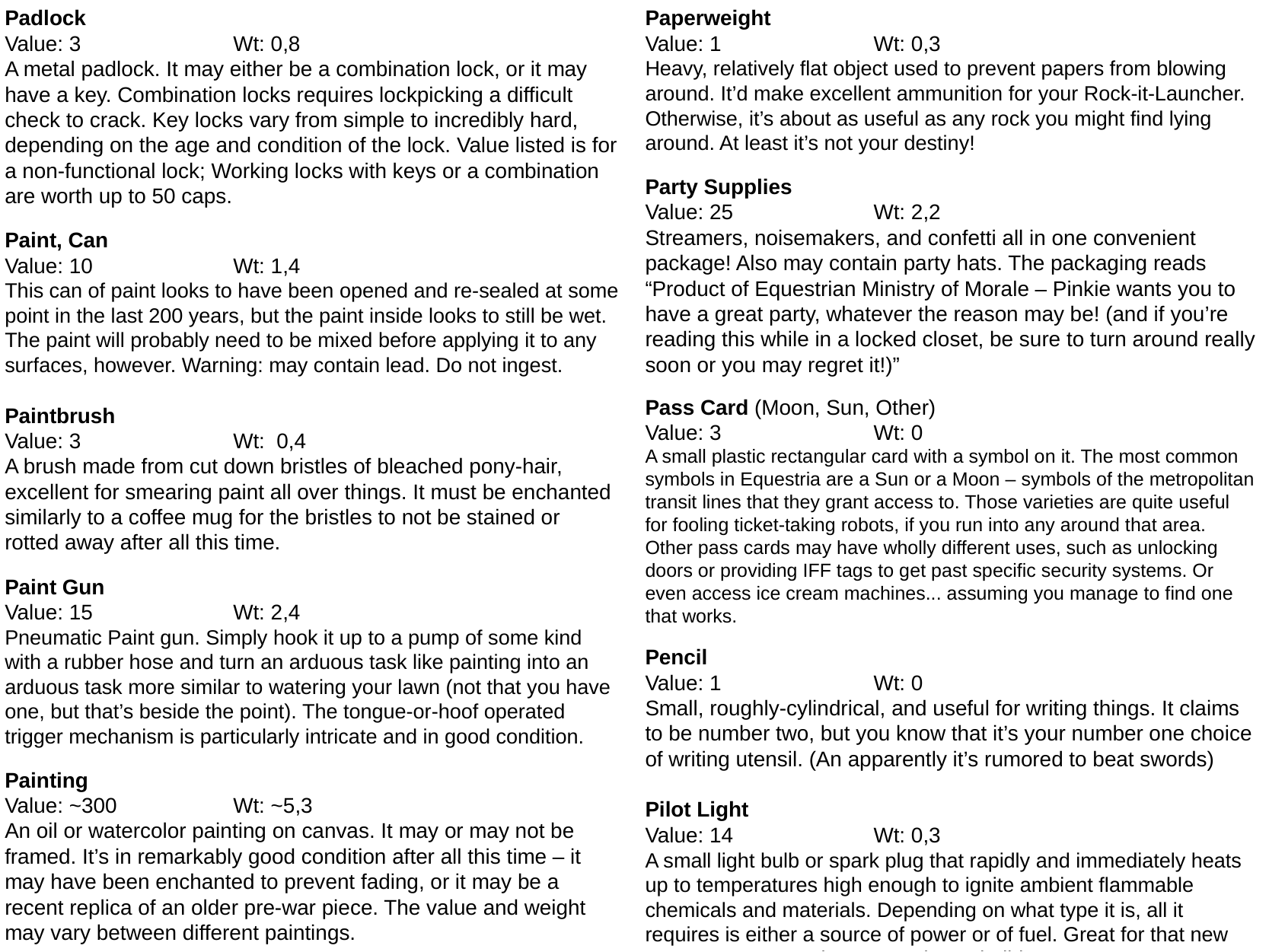

Padlock
Value: 3		Wt: 0,8
A metal padlock. It may either be a combination lock, or it may have a key. Combination locks requires lockpicking a difficult check to crack. Key locks vary from simple to incredibly hard, depending on the age and condition of the lock. Value listed is for a non-functional lock; Working locks with keys or a combination are worth up to 50 caps.

Paint, Can
Value: 10		Wt: 1,4
This can of paint looks to have been opened and re-sealed at some point in the last 200 years, but the paint inside looks to still be wet. The paint will probably need to be mixed before applying it to any surfaces, however. Warning: may contain lead. Do not ingest.

Paintbrush
Value: 3		Wt:  0,4
A brush made from cut down bristles of bleached pony-hair, excellent for smearing paint all over things. It must be enchanted similarly to a coffee mug for the bristles to not be stained or rotted away after all this time.

Paint Gun
Value: 15		Wt: 2,4
Pneumatic Paint gun. Simply hook it up to a pump of some kind with a rubber hose and turn an arduous task like painting into an arduous task more similar to watering your lawn (not that you have one, but that’s beside the point). The tongue-or-hoof operated trigger mechanism is particularly intricate and in good condition.

Painting
Value: ~300		Wt: ~5,3
An oil or watercolor painting on canvas. It may or may not be framed. It’s in remarkably good condition after all this time – it may have been enchanted to prevent fading, or it may be a recent replica of an older pre-war piece. The value and weight may vary between different paintings.

Paperweight
Value: 1		Wt: 0,3
Heavy, relatively flat object used to prevent papers from blowing around. It’d make excellent ammunition for your Rock-it-Launcher. Otherwise, it’s about as useful as any rock you might find lying around. At least it’s not your destiny!

Party Supplies
Value: 25		Wt: 2,2
Streamers, noisemakers, and confetti all in one convenient package! Also may contain party hats. The packaging reads “Product of Equestrian Ministry of Morale – Pinkie wants you to have a great party, whatever the reason may be! (and if you’re reading this while in a locked closet, be sure to turn around really soon or you may regret it!)”

Pass Card (Moon, Sun, Other)
Value: 3		Wt: 0
A small plastic rectangular card with a symbol on it. The most common symbols in Equestria are a Sun or a Moon – symbols of the metropolitan transit lines that they grant access to. Those varieties are quite useful for fooling ticket-taking robots, if you run into any around that area. Other pass cards may have wholly different uses, such as unlocking doors or providing IFF tags to get past specific security systems. Or even access ice cream machines... assuming you manage to find one that works.

Pencil
Value: 1		Wt: 0
Small, roughly-cylindrical, and useful for writing things. It claims to be number two, but you know that it’s your number one choice of writing utensil. (An apparently it’s rumored to beat swords)

Pilot Light
Value: 14		Wt: 0,3
A small light bulb or spark plug that rapidly and immediately heats up to temperatures high enough to ignite ambient flammable chemicals and materials. Depending on what type it is, all it requires is either a source of power or of fuel. Great for that new camp stove you’ve been meaning to build!